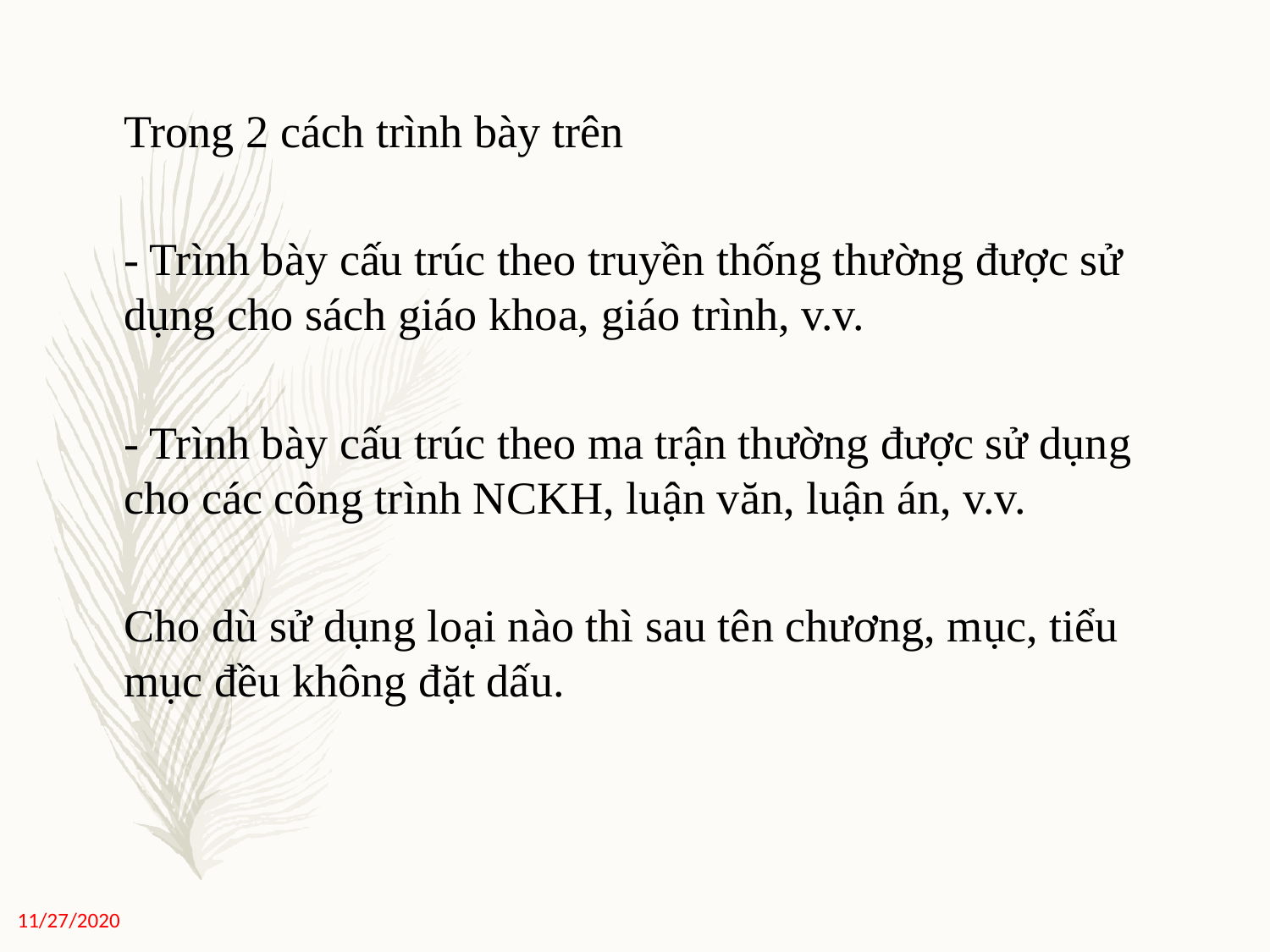

Trong 2 cách trình bày trên

	- Trình bày cấu trúc theo truyền thống thường được sử dụng cho sách giáo khoa, giáo trình, v.v.

	- Trình bày cấu trúc theo ma trận thường được sử dụng cho các công trình NCKH, luận văn, luận án, v.v.

	Cho dù sử dụng loại nào thì sau tên chương, mục, tiểu mục đều không đặt dấu.
11/27/2020